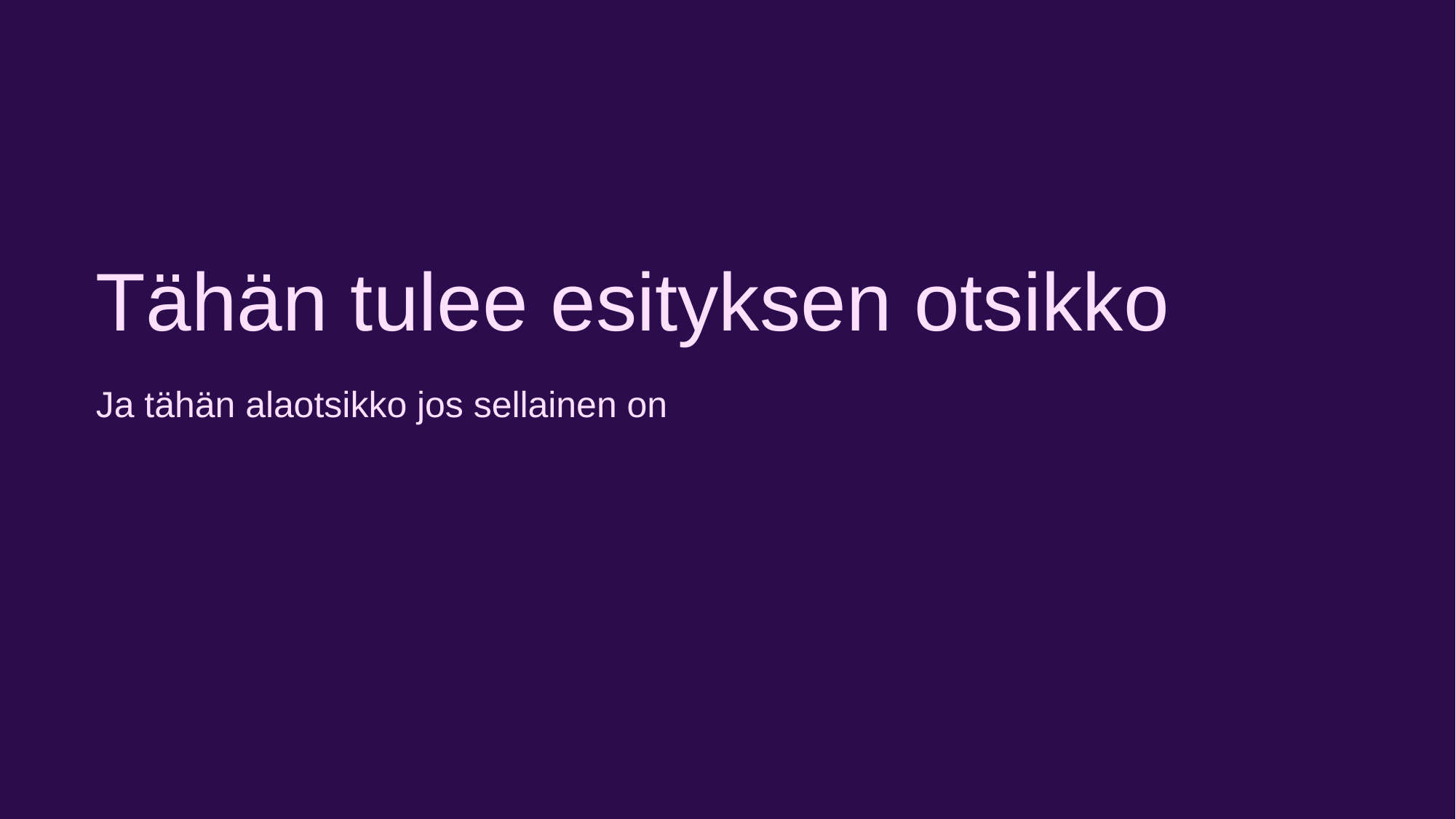

# Tähän tulee esityksen otsikko
Ja tähän alaotsikko jos sellainen on